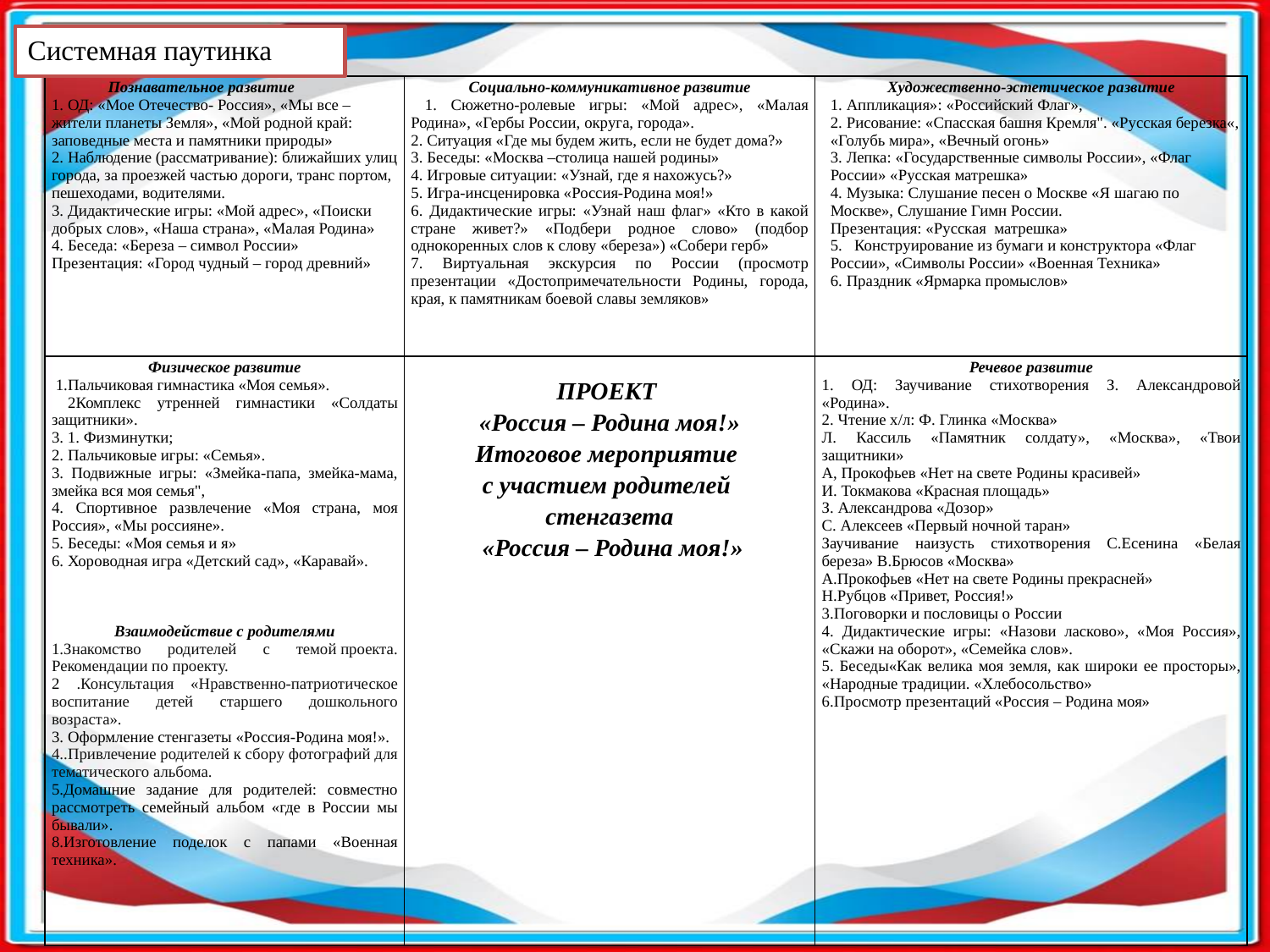

Системная паутинка
| Познавательное развитие 1. ОД: «Мое Отечество- Россия», «Мы все – жители планеты Земля», «Мой родной край: заповедные места и памятники природы» 2. Наблюдение (рассматривание): ближайших улиц города, за проезжей частью дороги, транс портом, пешеходами, водителями. 3. Дидактические игры: «Мой адрес», «Поиски добрых слов», «Наша страна», «Малая Родина» 4. Беседа: «Береза – символ России» Презентация: «Город чудный – город древний» | Социально-коммуникативное развитие 1. Сюжетно-ролевые игры: «Мой адрес», «Малая Родина», «Гербы России, округа, города». 2. Ситуация «Где мы будем жить, если не будет дома?» 3. Беседы: «Москва –столица нашей родины» 4. Игровые ситуации: «Узнай, где я нахожусь?» 5. Игра-инсценировка «Россия-Родина моя!» 6. Дидактические игры: «Узнай наш флаг» «Кто в какой стране живет?» «Подбери родное слово» (подбор однокоренных слов к слову «береза») «Собери герб» 7. Виртуальная экскурсия по России (просмотр презентации «Достопримечательности Родины, города, края, к памятникам боевой славы земляков» | Художественно-эстетическое развитие 1. Аппликация»: «Российский Флаг», 2. Рисование: «Спасская башня Кремля". «Русская березка«, «Голубь мира», «Вечный огонь» 3. Лепка: «Государственные символы России», «Флаг России» «Русская матрешка» 4. Музыка: Слушание песен о Москве «Я шагаю по Москве», Слушание Гимн России. Презентация: «Русская матрешка» 5. Конструирование из бумаги и конструктора «Флаг России», «Символы России» «Военная Техника» 6. Праздник «Ярмарка промыслов» |
| --- | --- | --- |
| Физическое развитие 1.Пальчиковая гимнастика «Моя семья». 2Комплекс утренней гимнастики «Солдаты защитники». 3. 1. Физминутки; 2. Пальчиковые игры: «Семья». 3. Подвижные игры: «Змейка-папа, змейка-мама, змейка вся моя семья", 4. Спортивное развлечение «Моя страна, моя Россия», «Мы россияне». 5. Беседы: «Моя семья и я» 6. Хороводная игра «Детский сад», «Каравай». Взаимодействие с родителями 1.Знакомство родителей с темой проекта. Рекомендации по проекту. 2 .Консультация «Нравственно-патриотическое воспитание детей старшего дошкольного возраста». 3. Оформление стенгазеты «Россия-Родина моя!». 4..Привлечение родителей к сбору фотографий для тематического альбома. 5.Домашние задание для родителей: совместно рассмотреть семейный альбом «где в России мы бывали». 8.Изготовление поделок с папами «Военная техника». | ПРОЕКТ «Россия – Родина моя!» Итоговое мероприятие с участием родителей стенгазета «Россия – Родина моя!» | Речевое развитие 1. ОД: Заучивание стихотворения З. Александровой «Родина». 2. Чтение х/л: Ф. Глинка «Москва» Л. Кассиль «Памятник солдату», «Москва», «Твои защитники» А, Прокофьев «Нет на свете Родины красивей» И. Токмакова «Красная площадь» З. Александрова «Дозор» С. Алексеев «Первый ночной таран» Заучивание наизусть стихотворения С.Есенина «Белая береза» В.Брюсов «Москва» А.Прокофьев «Нет на свете Родины прекрасней» Н.Рубцов «Привет, Россия!» 3.Поговорки и пословицы о России 4. Дидактические игры: «Назови ласково», «Моя Россия», «Скажи на оборот», «Семейка слов». 5. Беседы«Как велика моя земля, как широки ее просторы», «Народные традиции. «Хлебосольство» 6.Просмотр презентаций «Россия – Родина моя» |